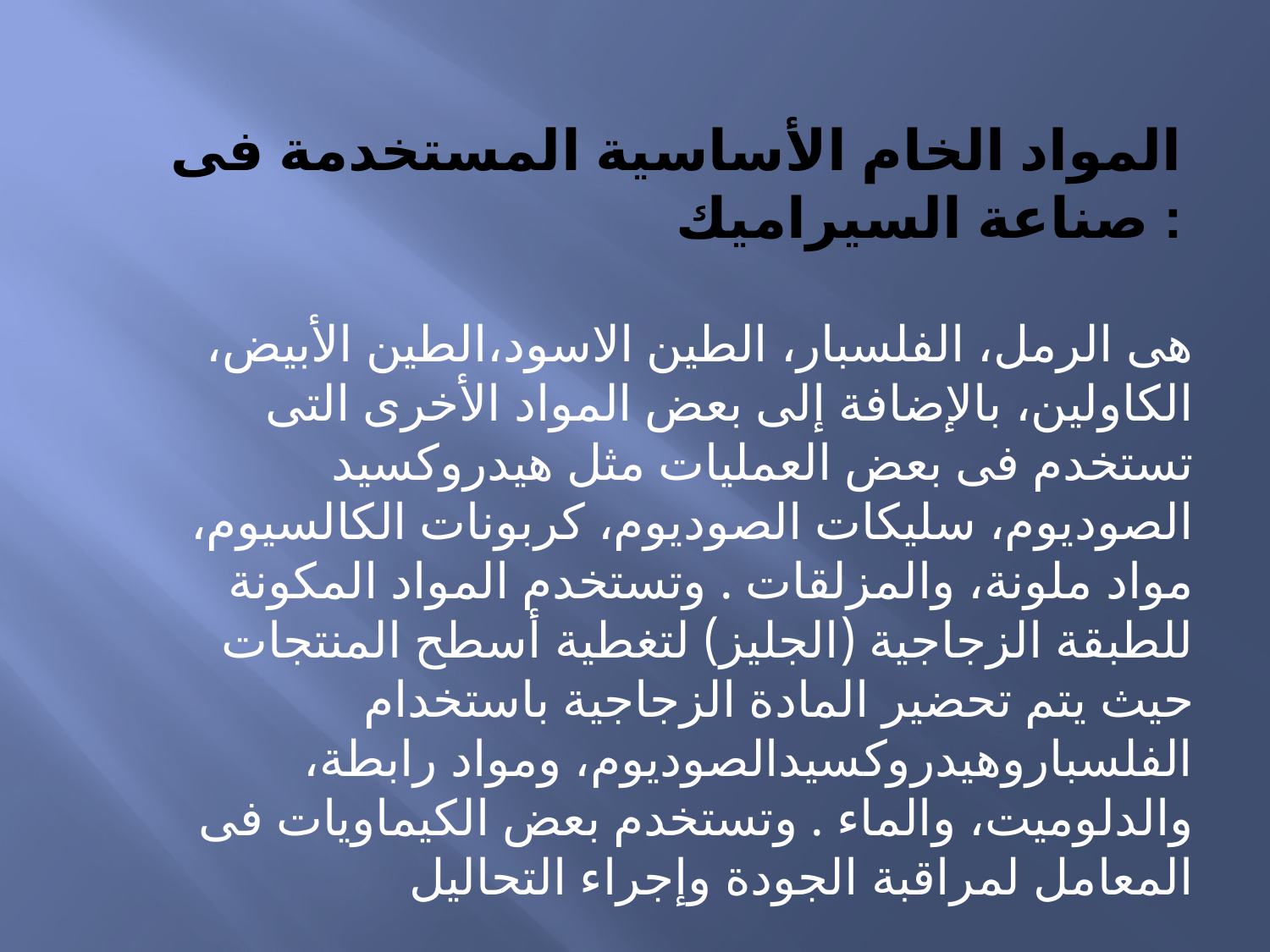

# المواد الخام الأساسية المستخدمة فى صناعة السيراميك :
هى الرمل، الفلسبار، الطين الاسود،الطين الأبيض، الكاولين، بالإضافة إلى بعض المواد الأخرى التى تستخدم فى بعض العمليات مثل هيدروكسيد الصوديوم، سليكات الصوديوم، كربونات الكالسيوم، مواد ملونة، والمزلقات . وتستخدم المواد المكونة للطبقة الزجاجية (الجليز) لتغطية أسطح المنتجات حيث يتم تحضير المادة الزجاجية باستخدام الفلسباروهيدروكسيدالصوديوم، ومواد رابطة، والدلوميت، والماء . وتستخدم بعض الكيماويات فى المعامل لمراقبة الجودة وإجراء التحاليل